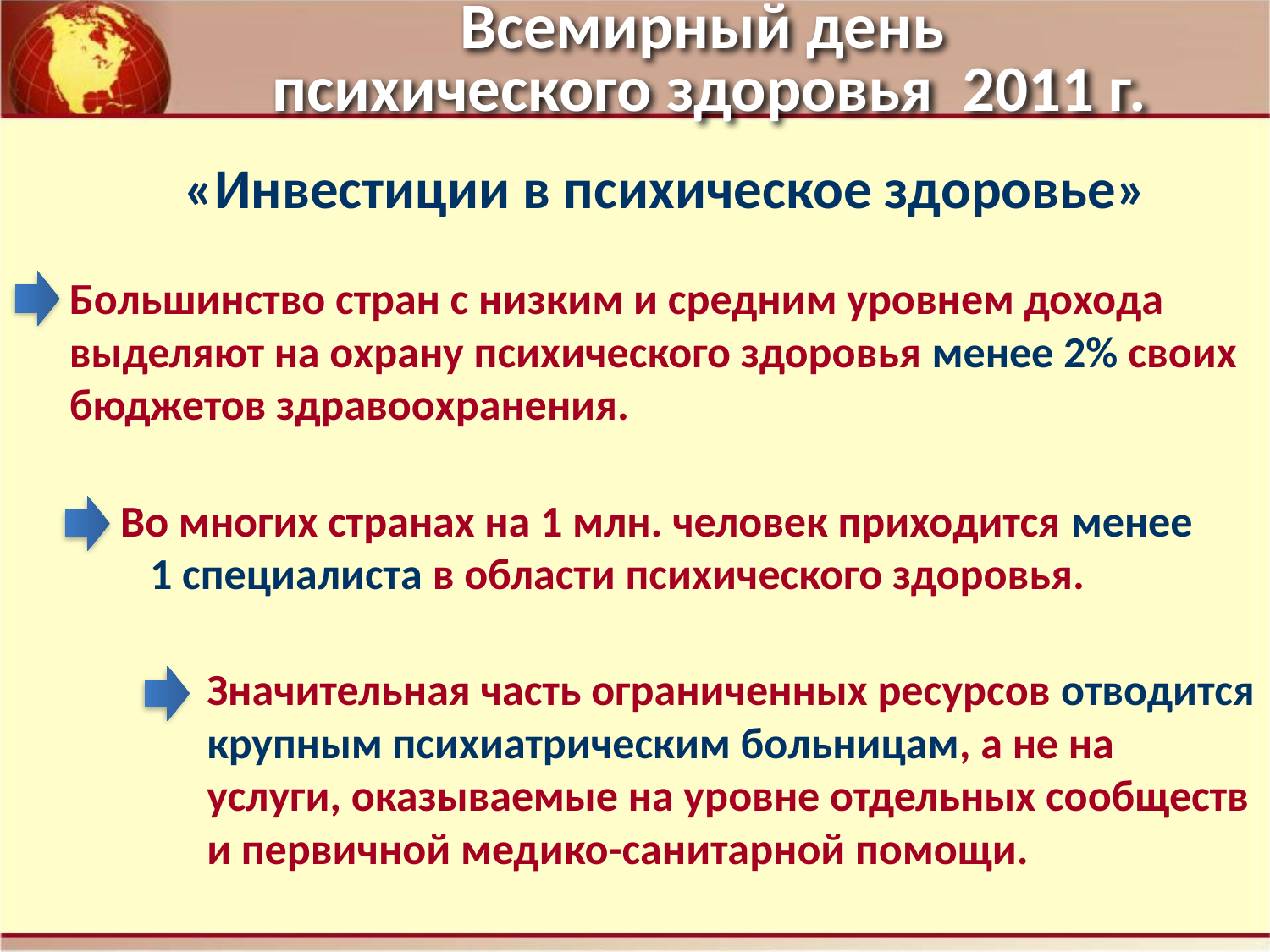

Всемирный день
психического здоровья  2011 г.
«Инвестиции в психическое здоровье»
Большинство стран с низким и средним уровнем дохода выделяют на охрану психического здоровья менее 2% своих бюджетов здравоохранения.
Во многих странах на 1 млн. человек приходится менее          1 специалиста в области психического здоровья.
Значительная часть ограниченных ресурсов отводится крупным психиатрическим больницам, а не на услуги, оказываемые на уровне отдельных сообществ и первичной медико-санитарной помощи.